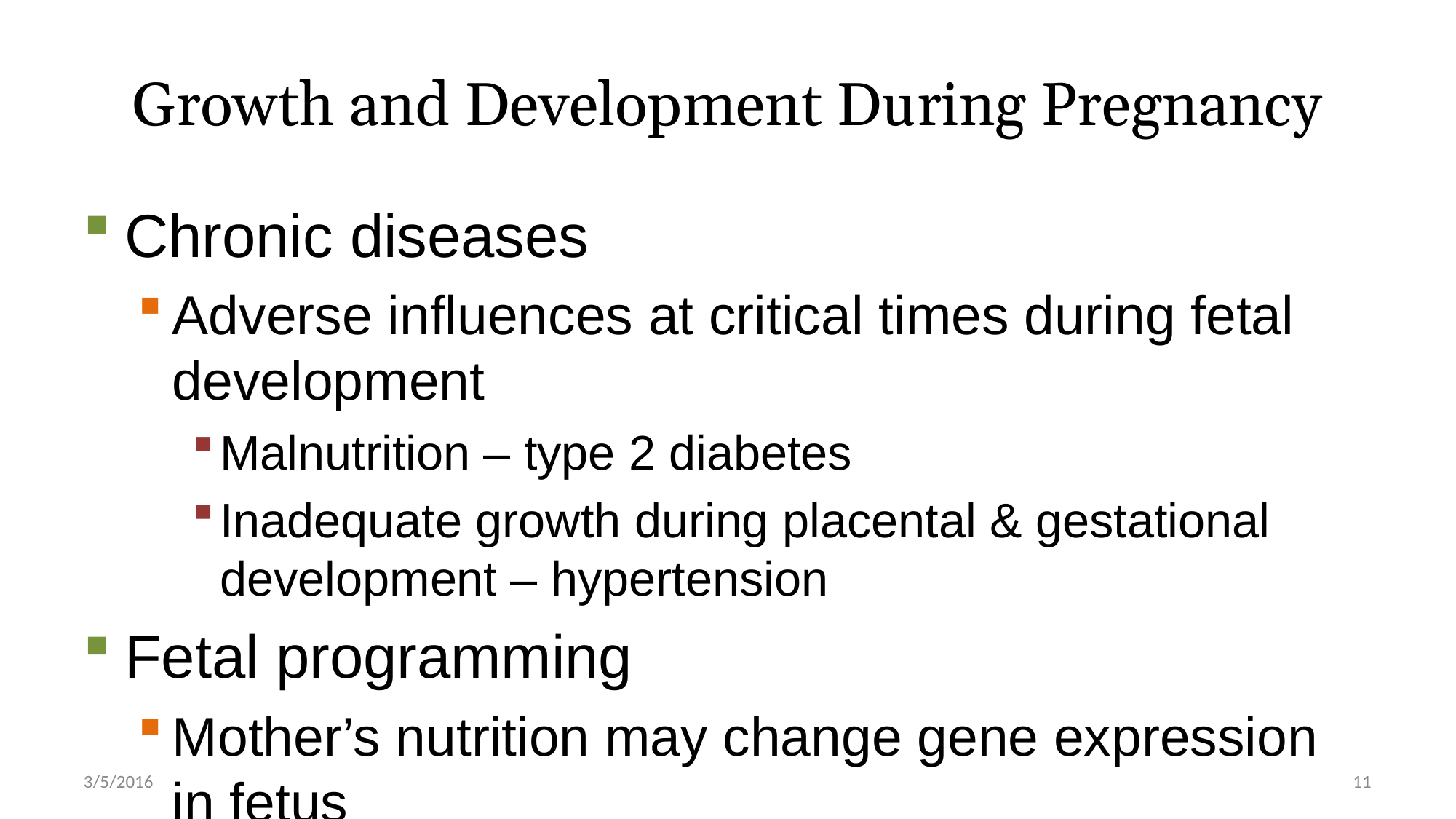

# Growth and Development During Pregnancy
Chronic diseases
Adverse influences at critical times during fetal development
Malnutrition – type 2 diabetes
Inadequate growth during placental & gestational development – hypertension
Fetal programming
Mother’s nutrition may change gene expression in fetus
3/5/2016
11